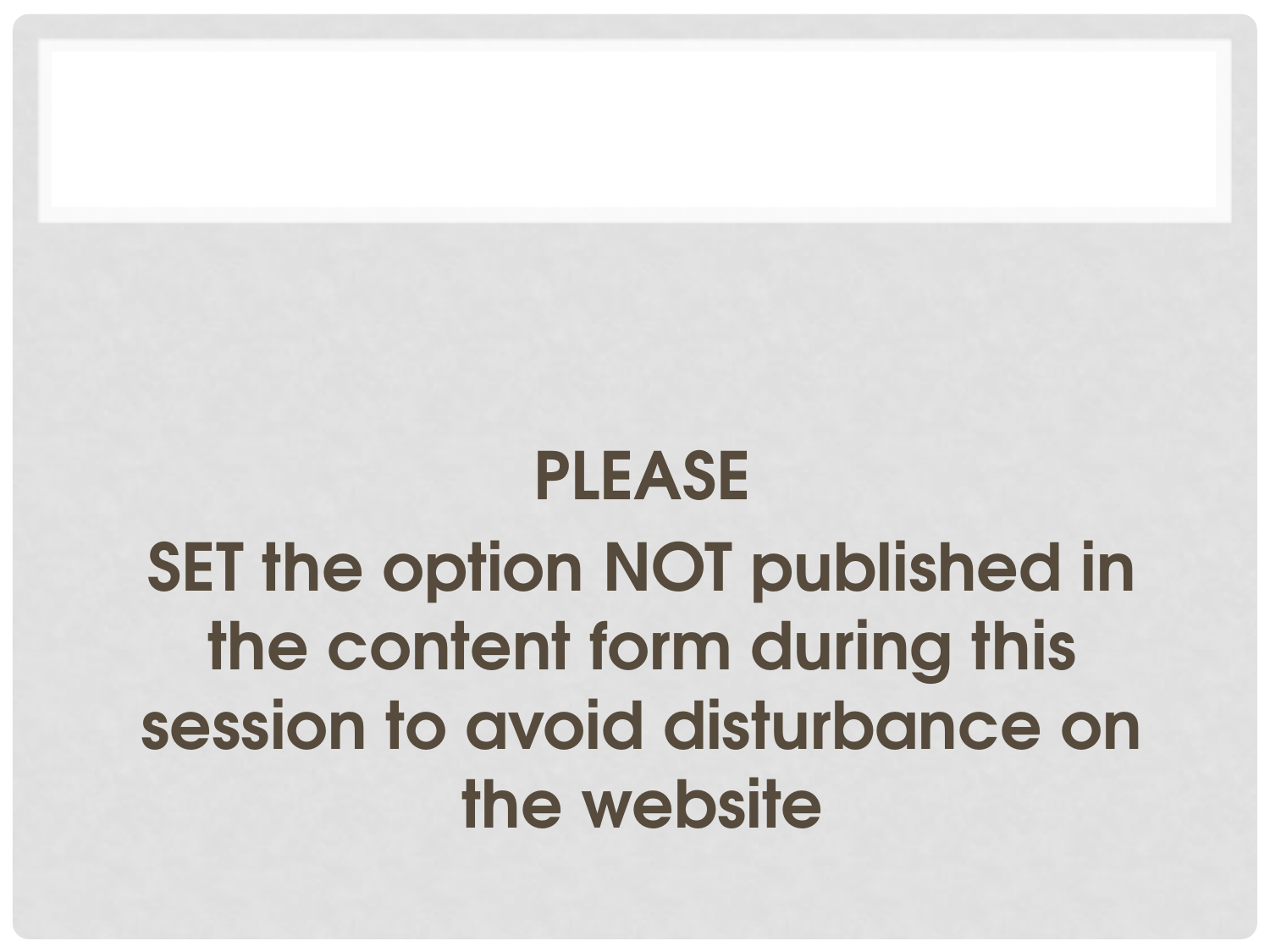

#

PLEASE
SET the option NOT published in the content form during this session to avoid disturbance on the website